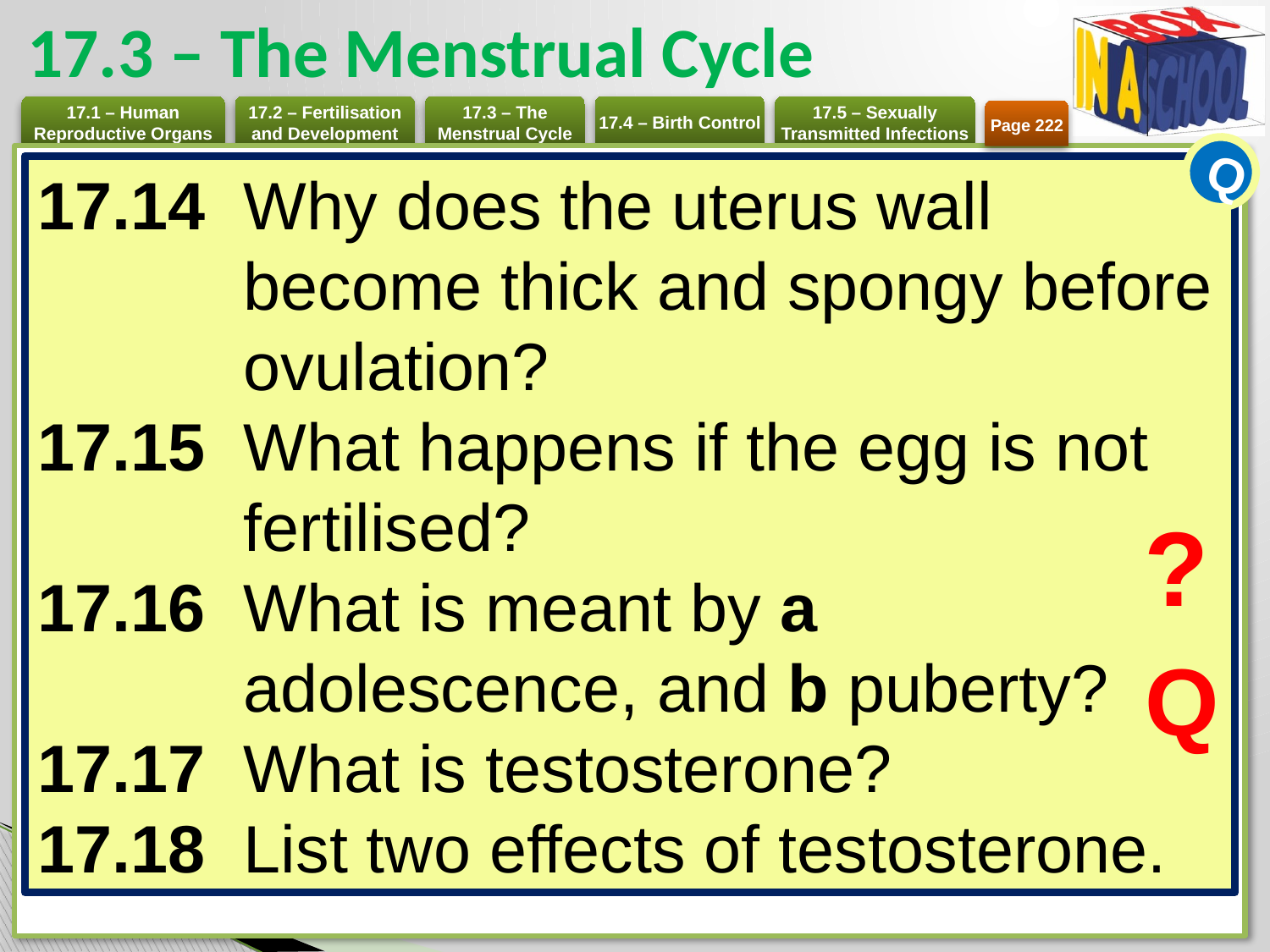

# 17.3 – The Menstrual Cycle
Page 222
Q
17.14 	Why does the uterus wall become thick and spongy before ovulation?
17.15 	What happens if the egg is not fertilised?
17.16 	What is meant by a adolescence, and b puberty?
17.17 	What is testosterone?
17.18 	List two effects of testosterone.
?
Q